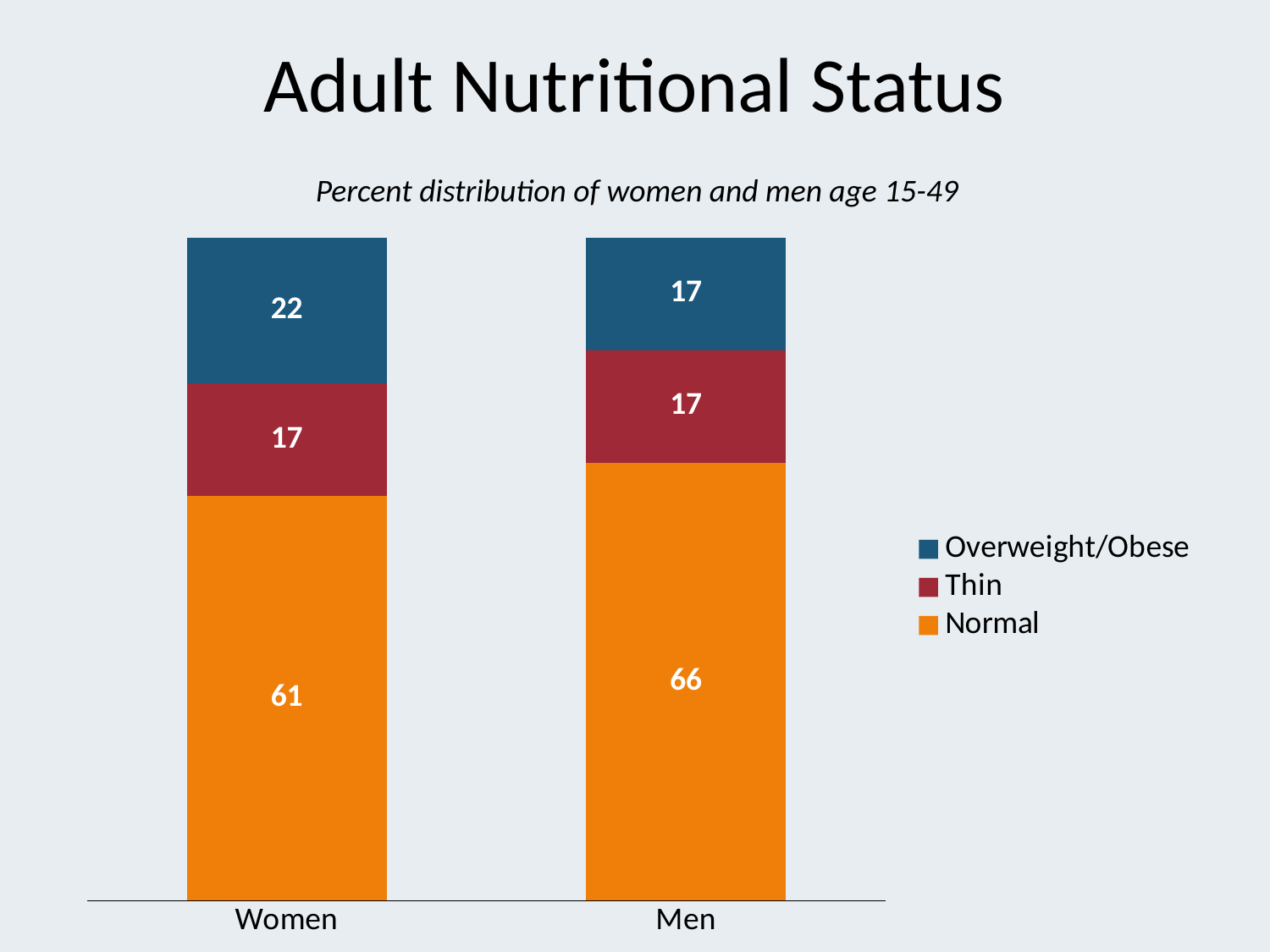

# Adult Nutritional Status
Percent distribution of women and men age 15-49

### Chart

| Category | Normal | Thin | Overweight/Obese |
|---|---|---|---|
| Women | 61.0 | 17.0 | 22.0 |
| Men | 66.0 | 17.0 | 17.0 |